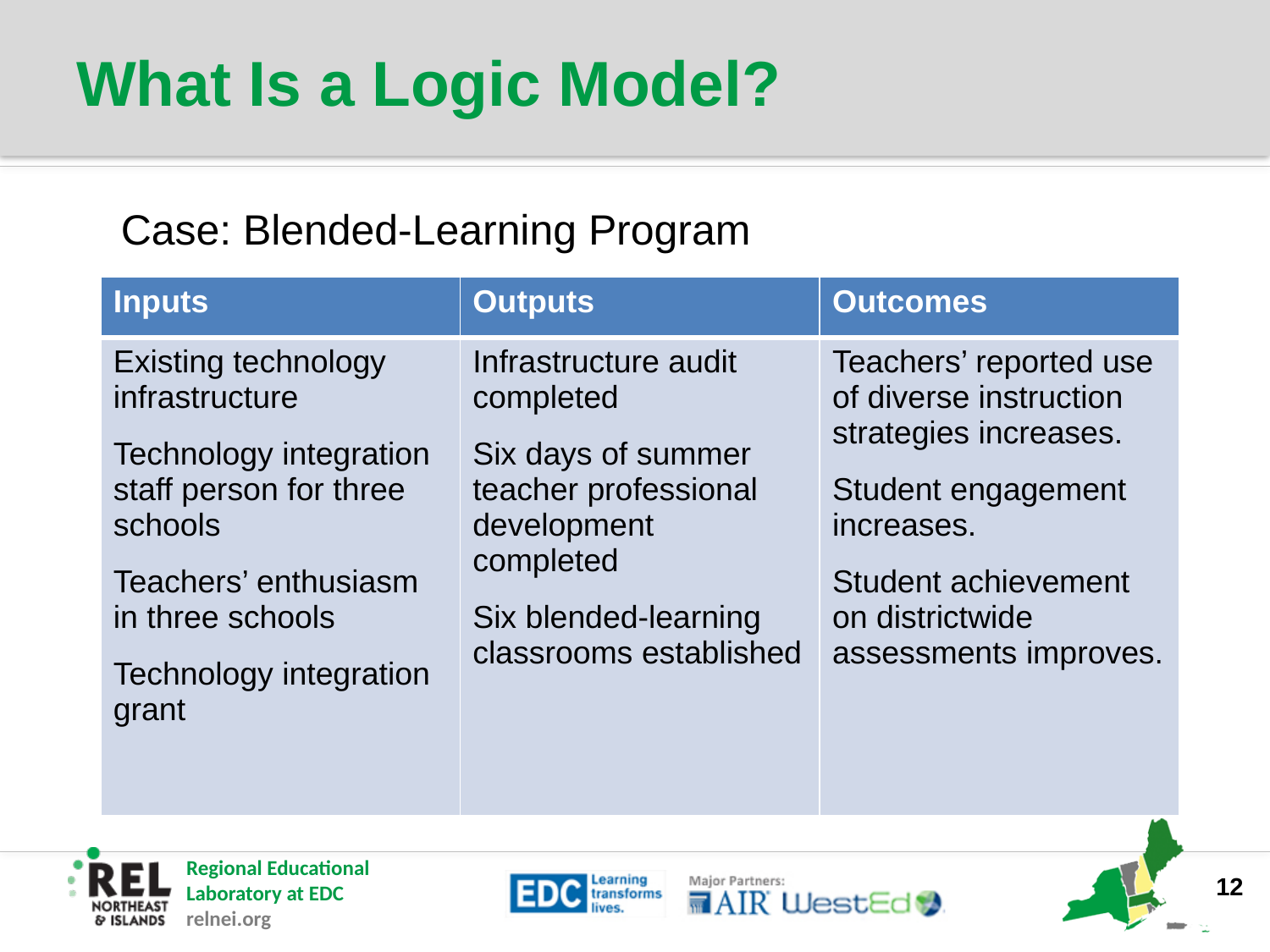

# What Is a Logic Model?
Case: Blended-Learning Program
| Inputs | Outputs | Outcomes |
| --- | --- | --- |
| Existing technology infrastructure Technology integration staff person for three schools Teachers’ enthusiasm in three schools Technology integration grant | Infrastructure audit completed Six days of summer teacher professional development completed Six blended-learning classrooms established | Teachers’ reported use of diverse instruction strategies increases. Student engagement increases. Student achievement on districtwide assessments improves. |
12